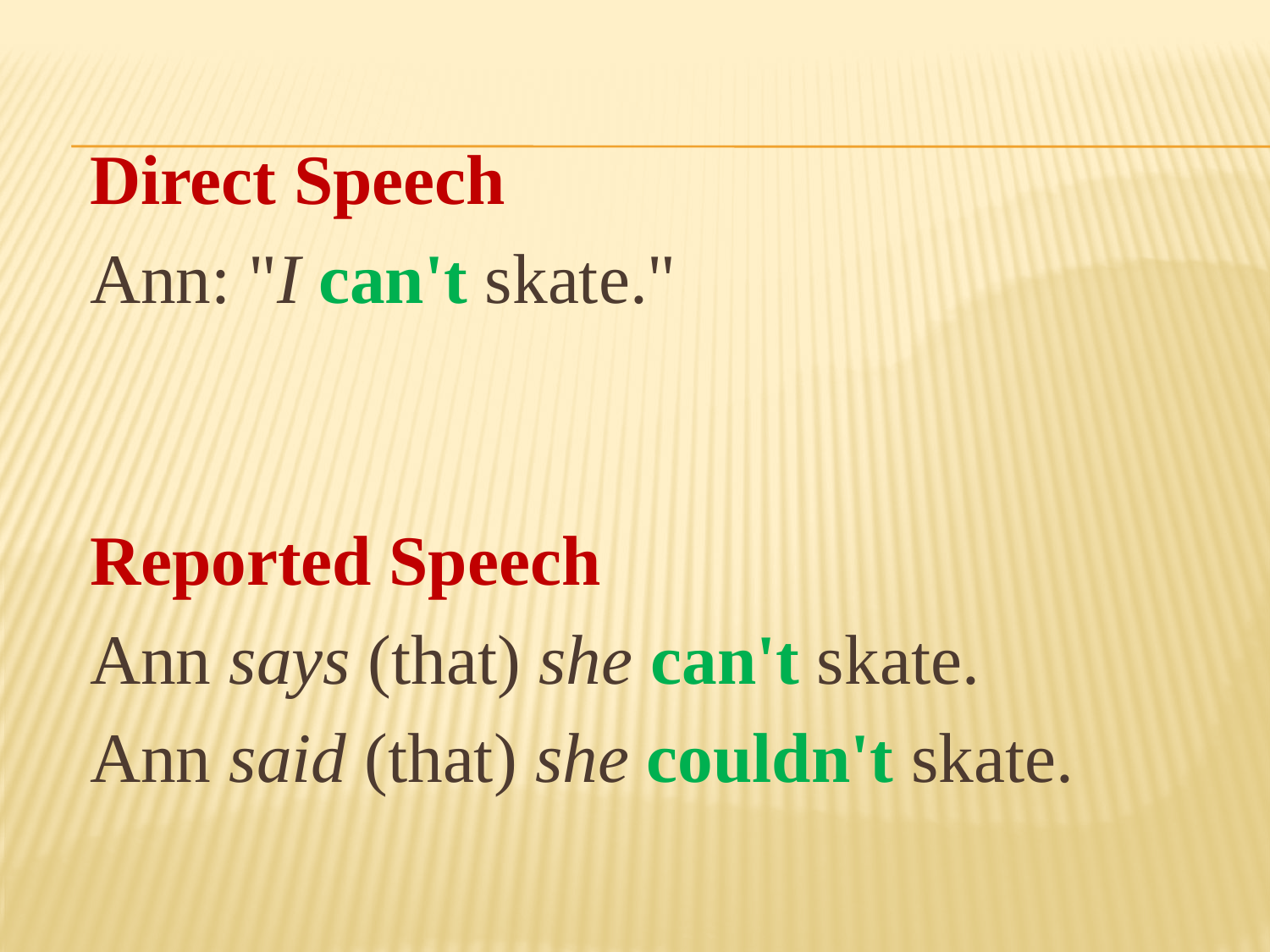

Direct Speech
  Ann: "I can't skate."

  Reported Speech
  Ann says (that) she can't skate.
  Ann said (that) she couldn't skate.

#